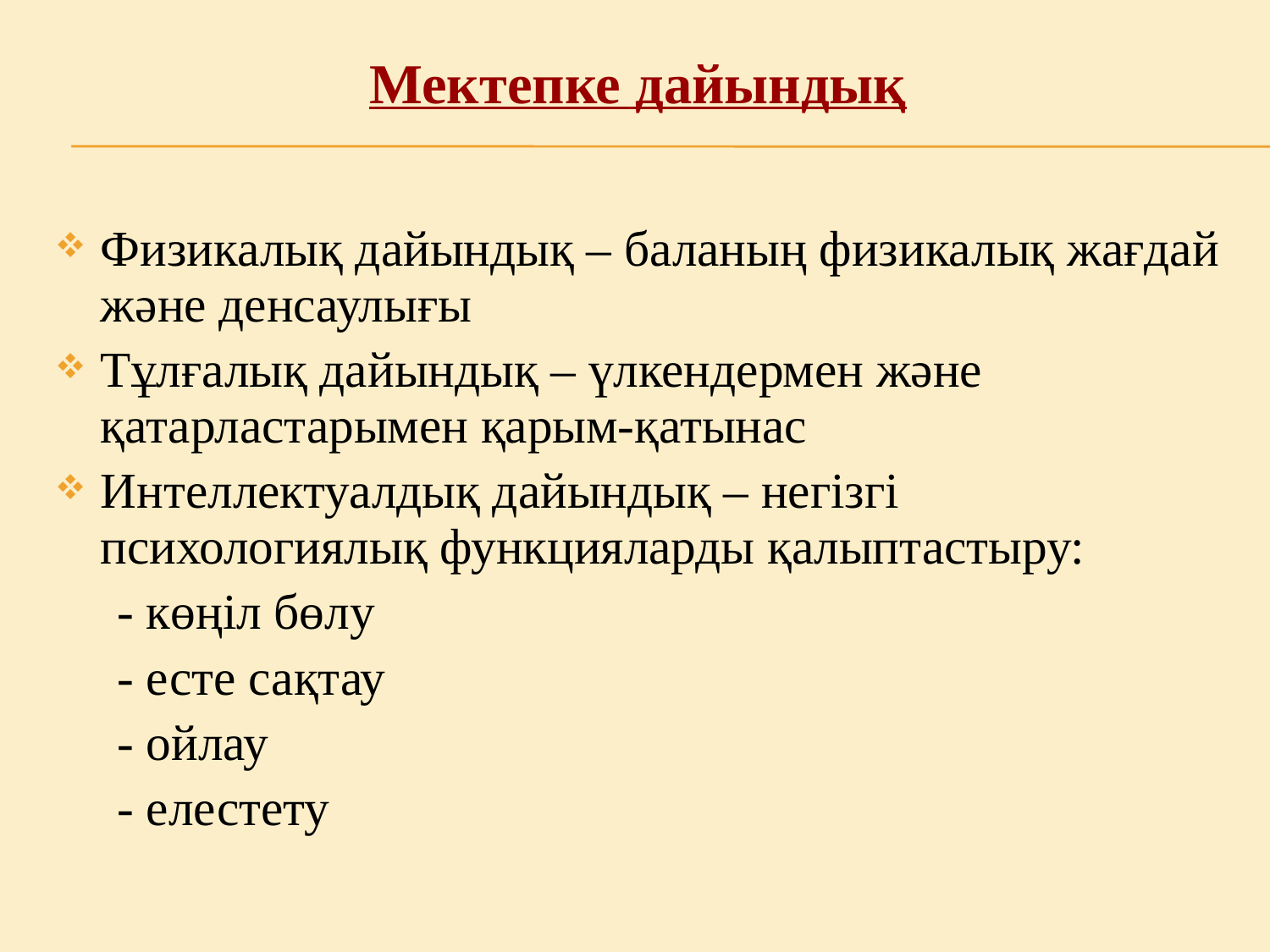

# Мектепке дайындық
Физикалық дайындық – баланың физикалық жағдай және денсаулығы
Тұлғалық дайындық – үлкендермен және қатарластарымен қарым-қатынас
Интеллектуалдық дайындық – негізгі психологиялық функцияларды қалыптастыру:
     - көңіл бөлу
     - есте сақтау
     - ойлау
     - елестету